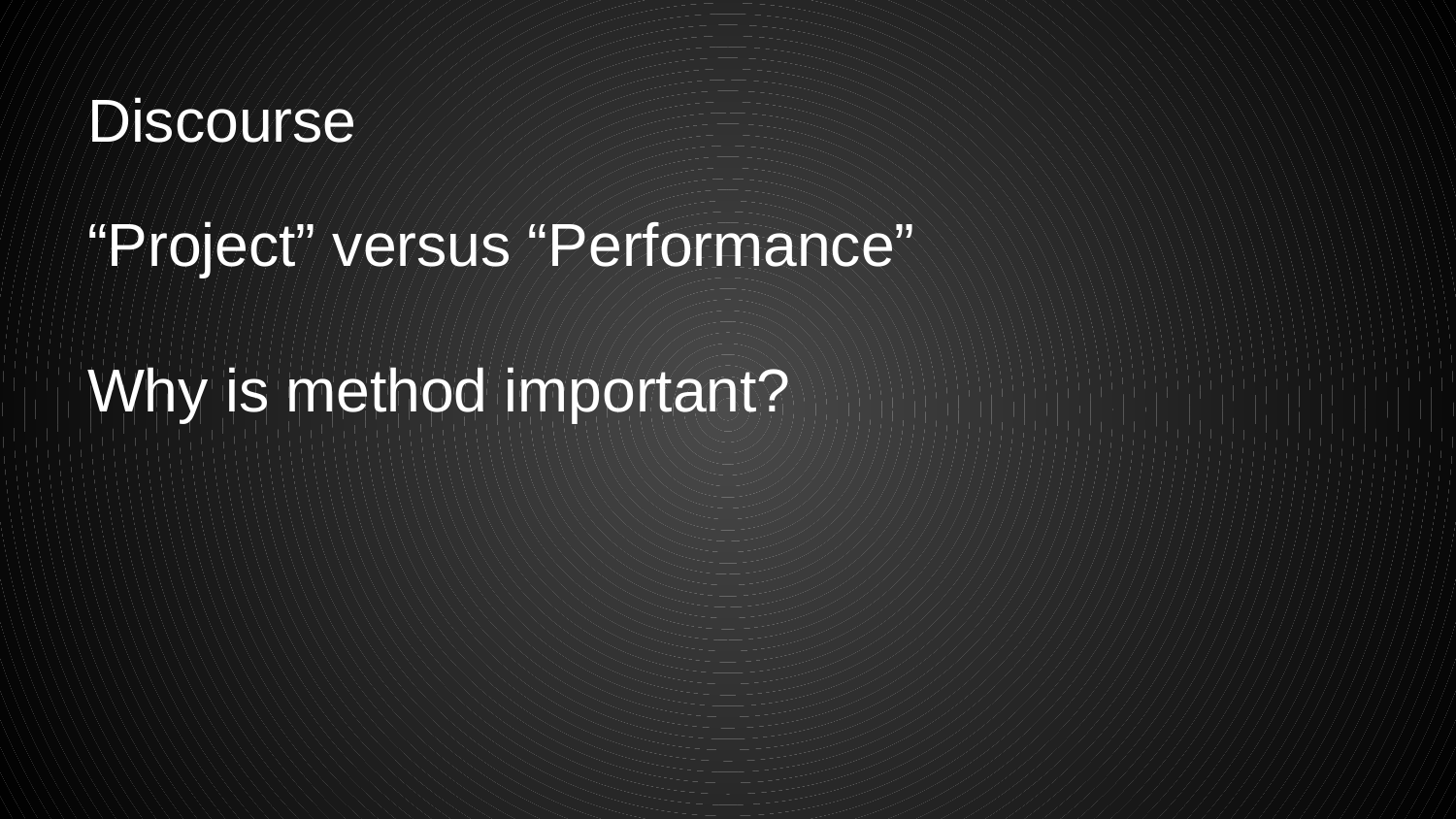

# Discourse
“Project” versus “Performance”

Why is method important?